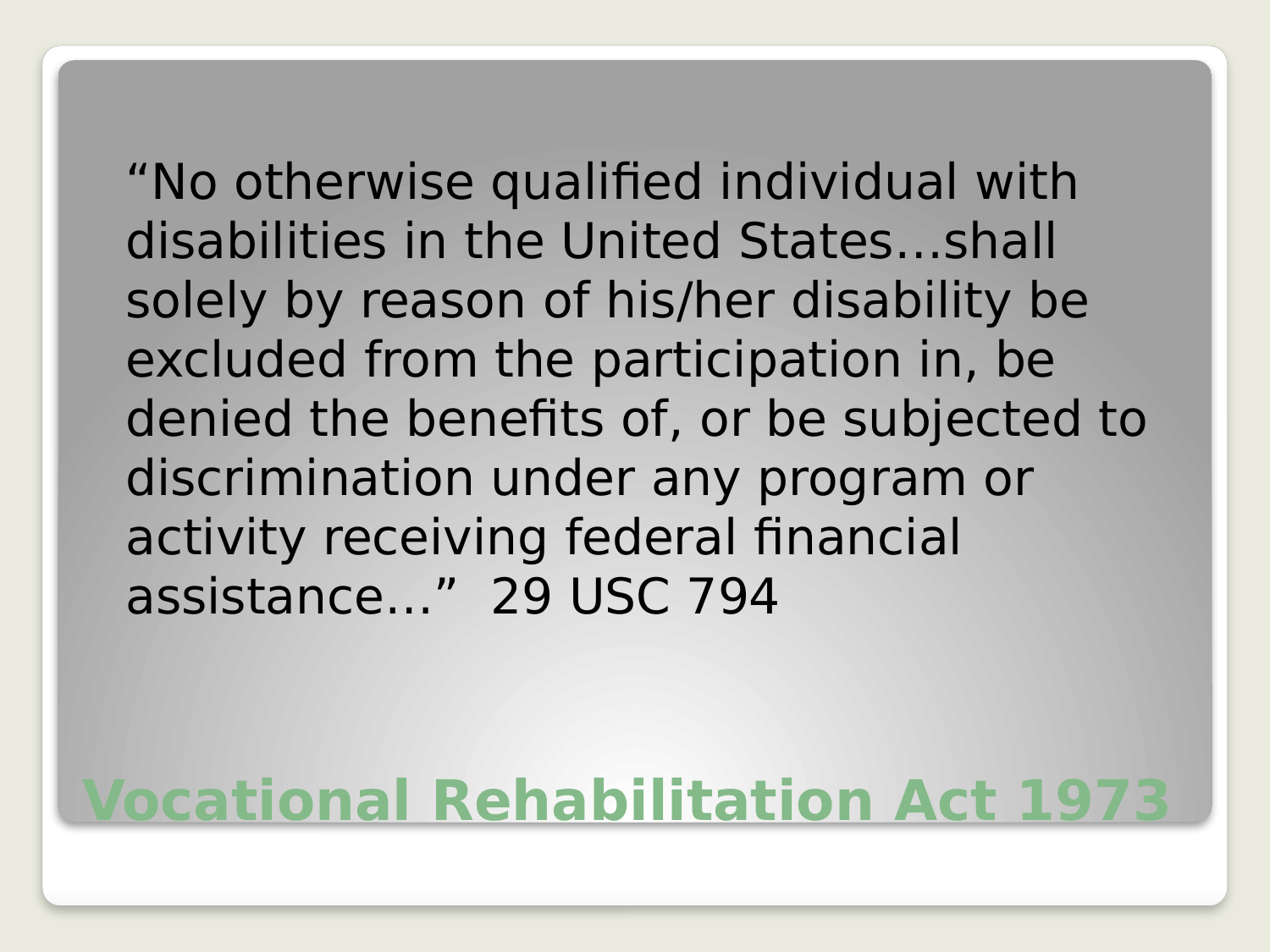

“No otherwise qualified individual with disabilities in the United States…shall solely by reason of his/her disability be excluded from the participation in, be denied the benefits of, or be subjected to discrimination under any program or activity receiving federal financial assistance…”  29 USC 794
# Vocational Rehabilitation Act 1973